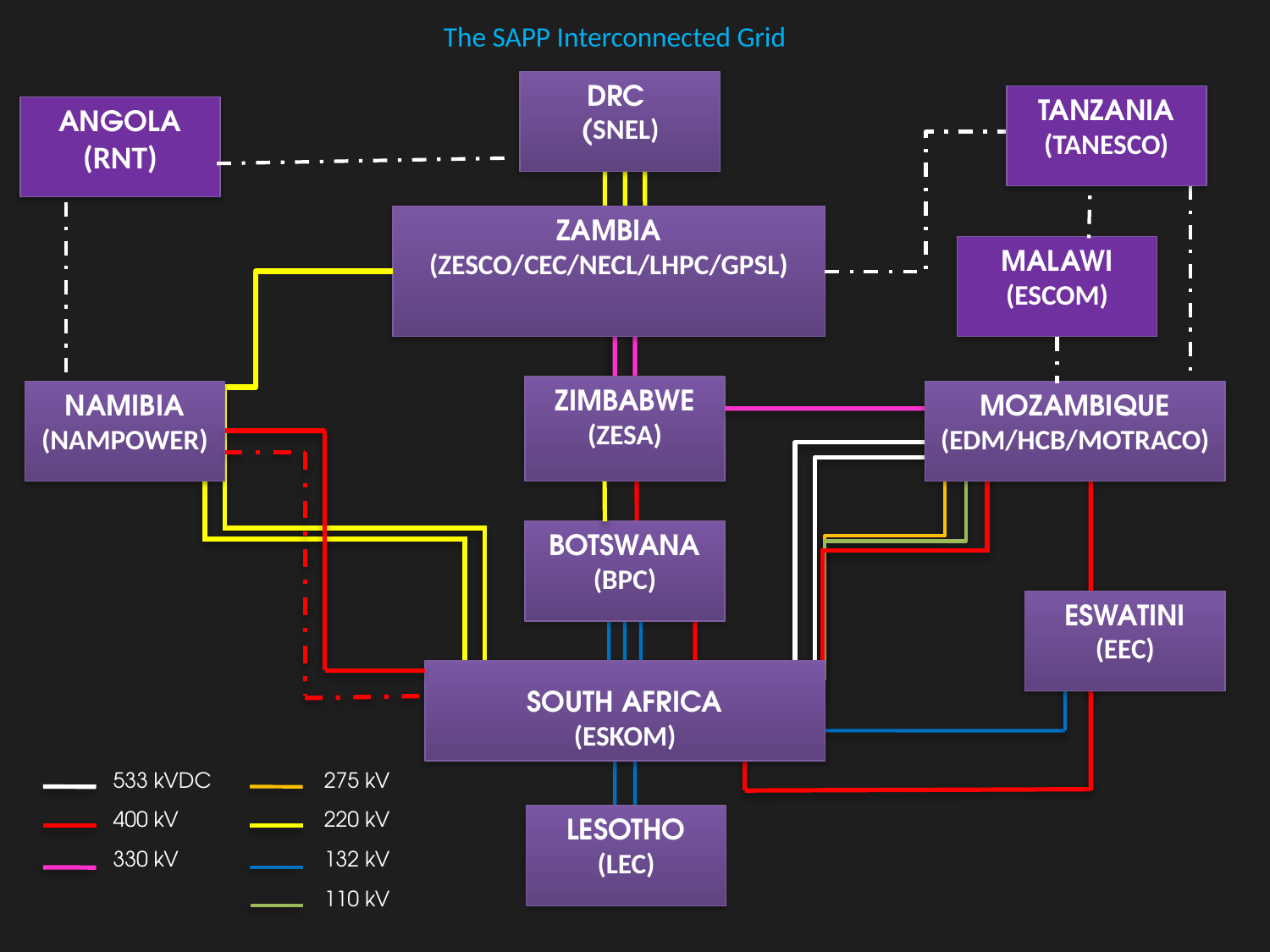

The SAPP Interconnected Grid
DRC
(SNEL)

TANZANIA
(TANESCO)

ANGOLA
(RNT)

ZAMBIA
(ZESCO/CEC/NECL/LHPC/GPSL)

MALAWI
(ESCOM)

ZIMBABWE
(ZESA)

NAMIBIA
(NAMPOWER)

MOZAMBIQUE
(EDM/HCB/MOTRACO)

BOTSWANA
(BPC)

ESWATINI
(EEC)

SOUTH AFRICA
(ESKOM)

|  | 533 kVDC |  | 275 kV |
| --- | --- | --- | --- |
|  | 400 kV |  | 220 kV |
|  | 330 kV |  | 132 kV |
|  |  |  | 110 kV |
|  |  |  |  |

LESOTHO
(LEC)